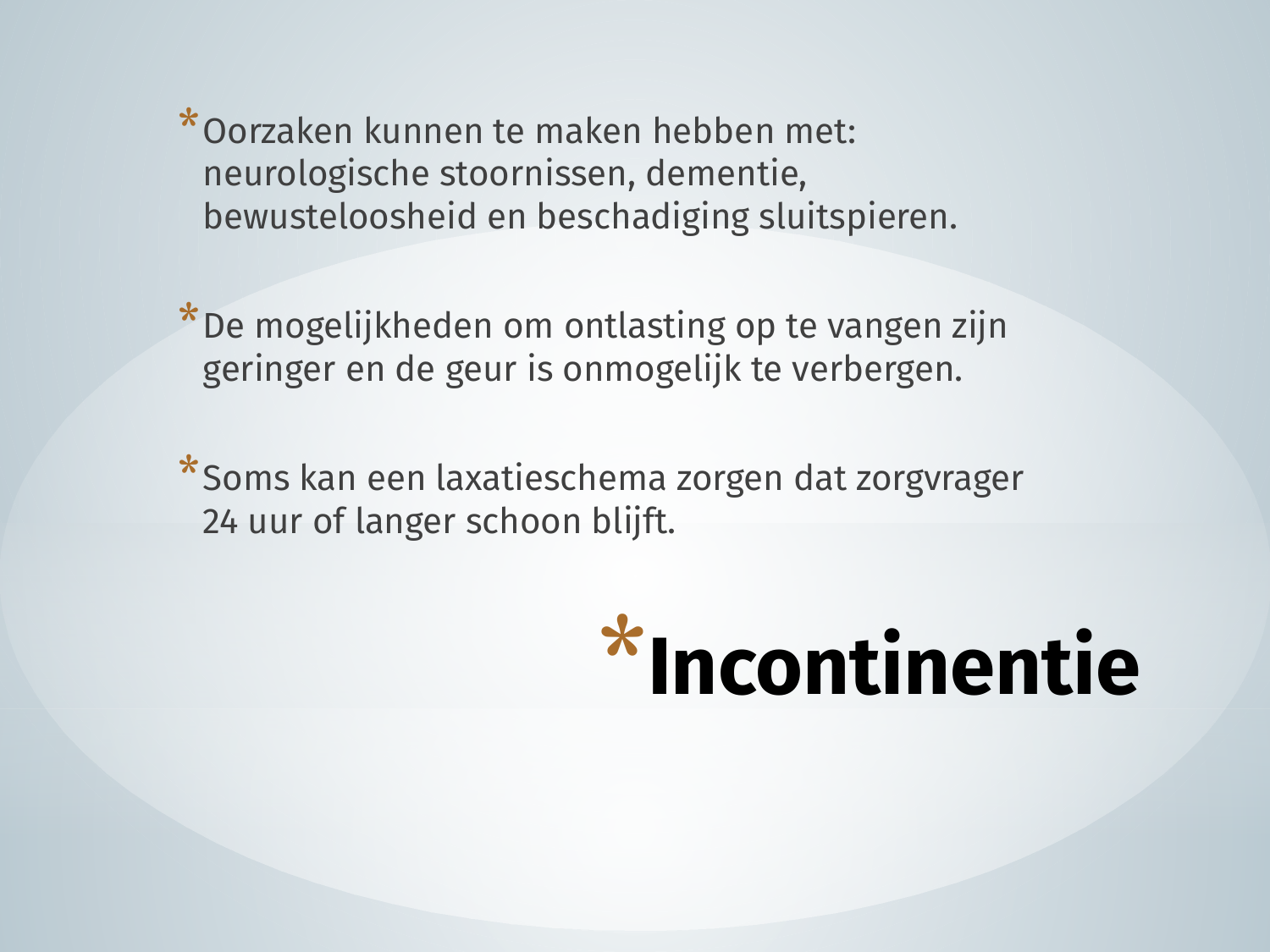

Oorzaken kunnen te maken hebben met: neurologische stoornissen, dementie, bewusteloosheid en beschadiging sluitspieren.

De mogelijkheden om ontlasting op te vangen zijn geringer en de geur is onmogelijk te verbergen.

Soms kan een laxatieschema zorgen dat zorgvrager 24 uur of langer schoon blijft.
# Incontinentie